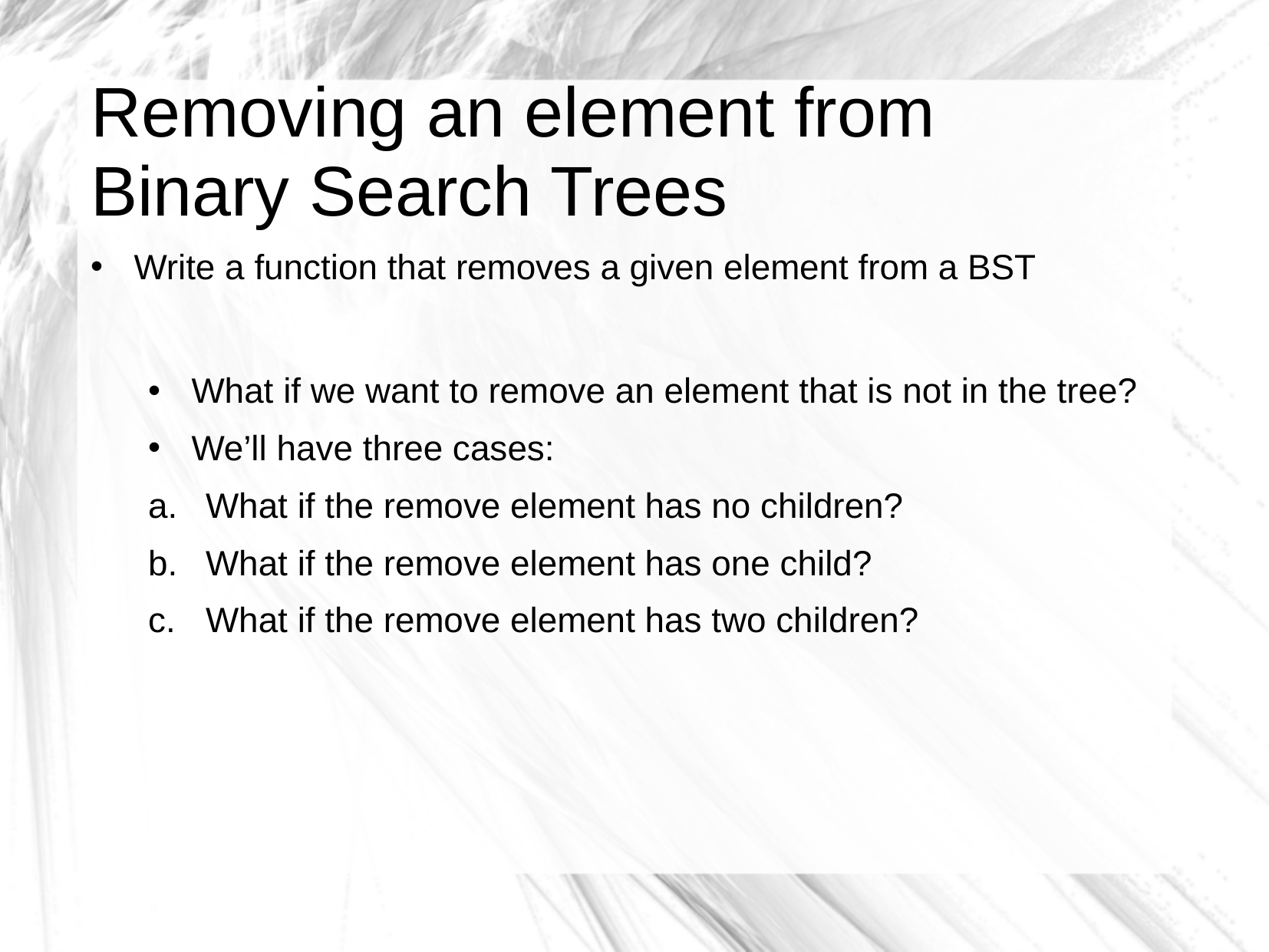

# Removing an element from Binary Search Trees
Write a function that removes a given element from a BST

What if we want to remove an element that is not in the tree?
We’ll have three cases:
What if the remove element has no children?
What if the remove element has one child?
What if the remove element has two children?